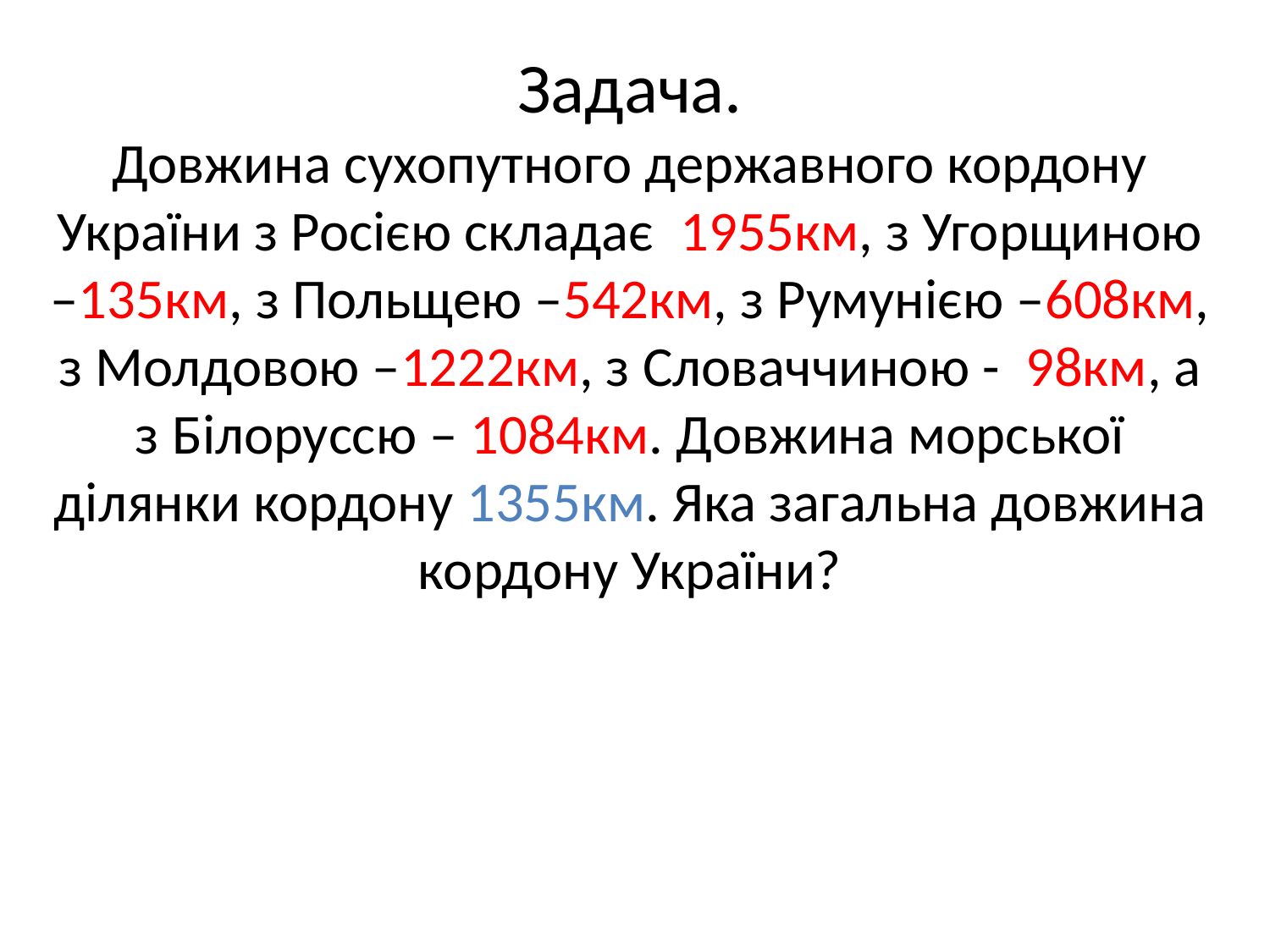

Задача.
Довжина сухопутного державного кордону України з Росією складає  1955км, з Угорщиною –135км, з Польщею –542км, з Румунією –608км, з Молдовою –1222км, з Словаччиною -  98км, а з Білоруссю – 1084км. Довжина морської ділянки кордону 1355км. Яка загальна довжина кордону України?